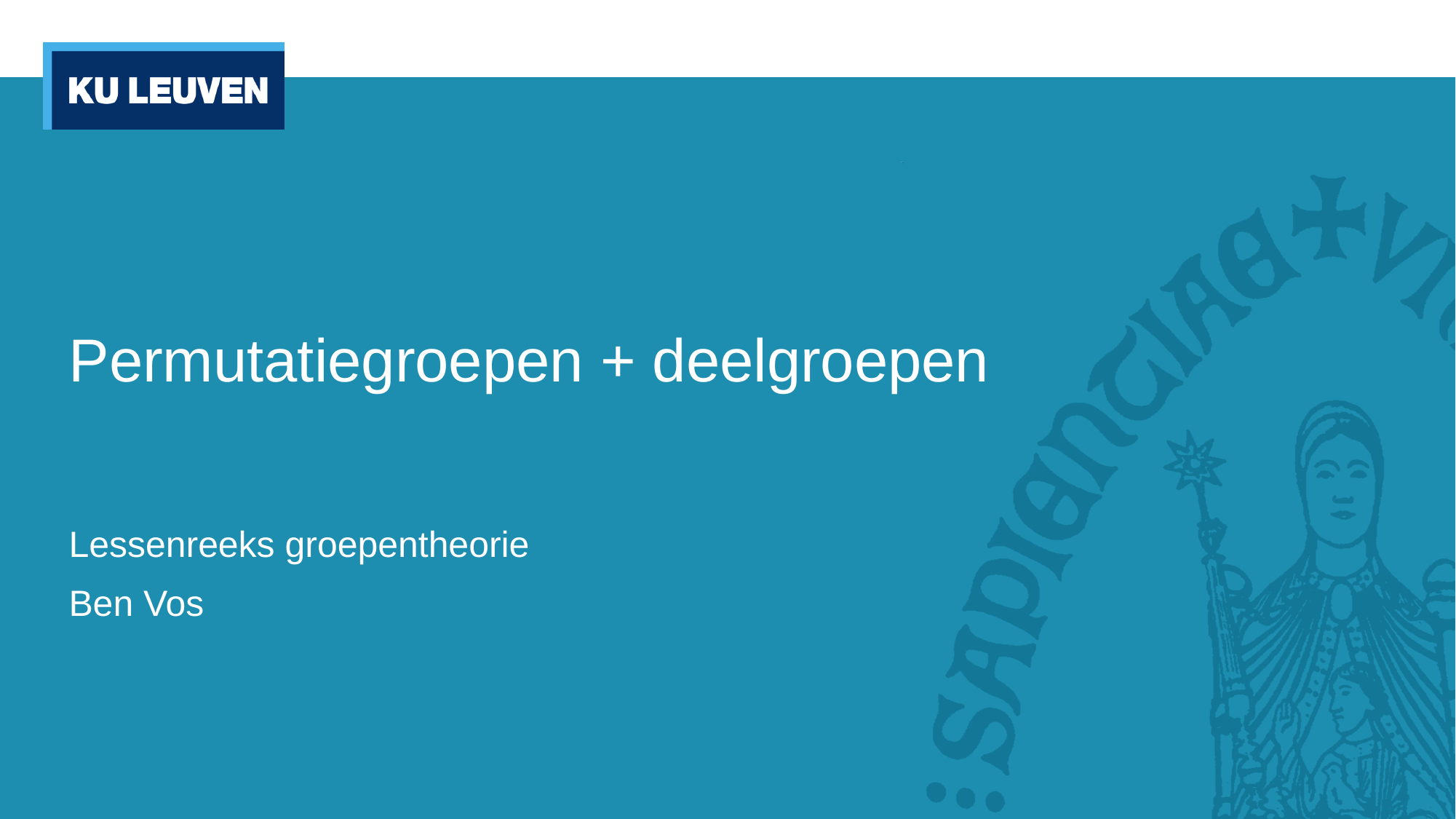

# Permutatiegroepen + deelgroepen
Lessenreeks groepentheorie
Ben Vos